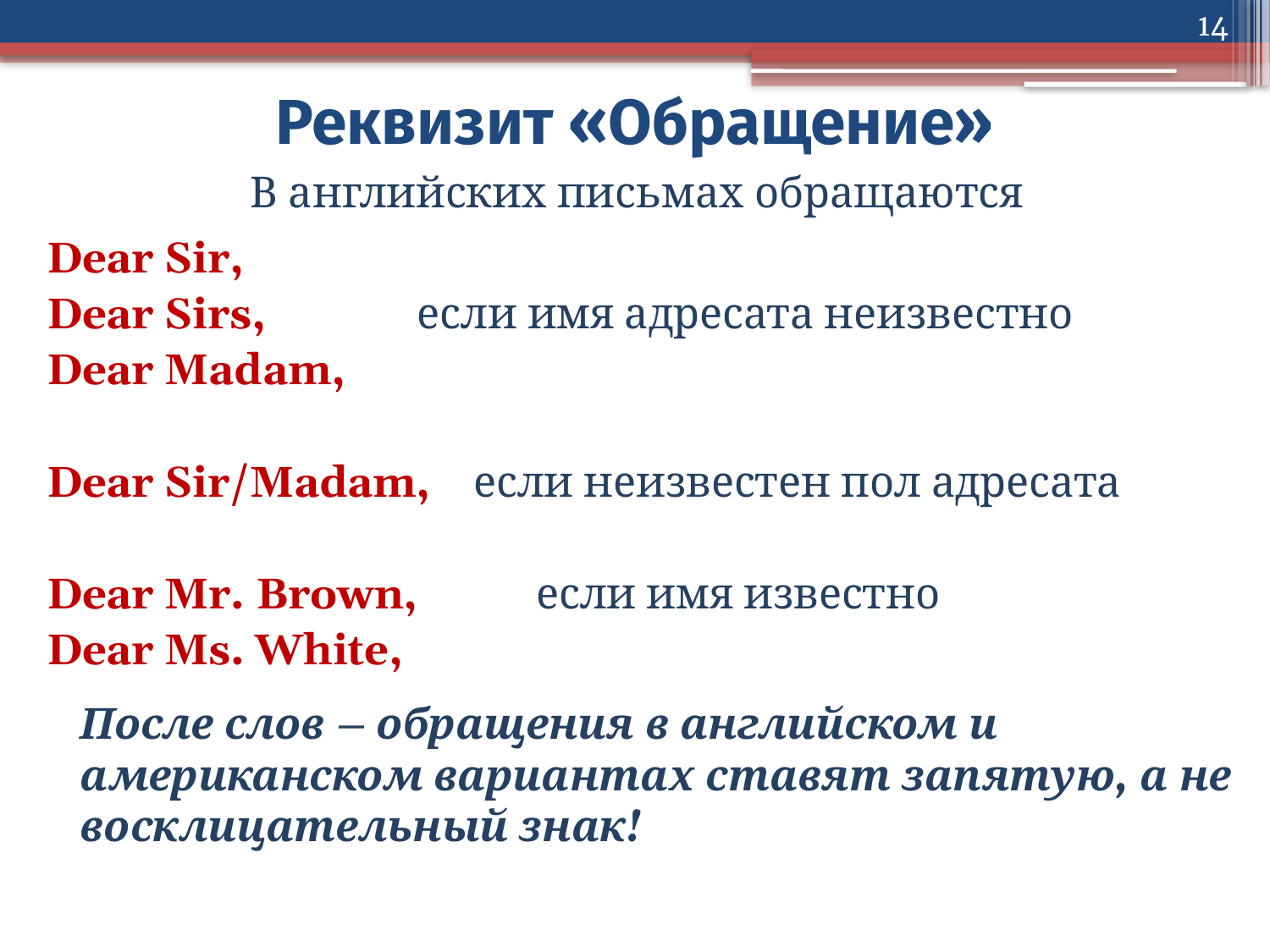

14
Реквизит «Обращение»
В английских письмах обращаются
Dear Sir,
Dear Sirs,              если имя адресата неизвестно
Dear Madam,

Dear Sir/Madam,    если неизвестен пол адресата

Dear Mr. Brown,           если имя известно
Dear Ms. White,
	После слов – обращения в английском и американском вариантах ставят запятую, а не восклицательный знак!